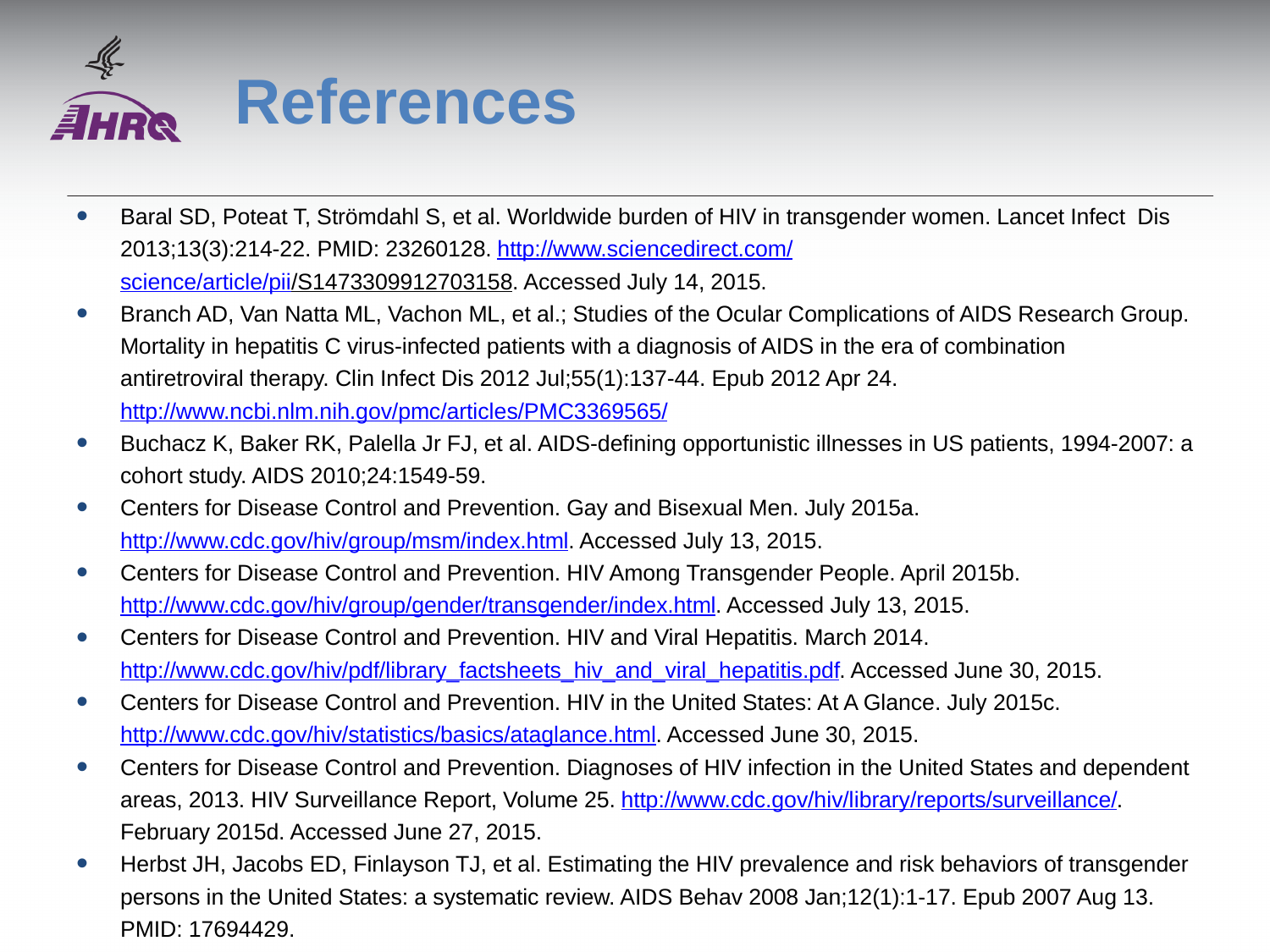

# References
Baral SD, Poteat T, Strömdahl S, et al. Worldwide burden of HIV in transgender women. Lancet Infect  Dis 2013;13(3):214-22. PMID: 23260128. http://www.sciencedirect.com/
science/article/pii/S1473309912703158. Accessed July 14, 2015.
Branch AD, Van Natta ML, Vachon ML, et al.; Studies of the Ocular Complications of AIDS Research Group. Mortality in hepatitis C virus-infected patients with a diagnosis of AIDS in the era of combination antiretroviral therapy. Clin Infect Dis 2012 Jul;55(1):137-44. Epub 2012 Apr 24. http://www.ncbi.nlm.nih.gov/pmc/articles/PMC3369565/
Buchacz K, Baker RK, Palella Jr FJ, et al. AIDS-defining opportunistic illnesses in US patients, 1994-2007: a cohort study. AIDS 2010;24:1549-59.
Centers for Disease Control and Prevention. Gay and Bisexual Men. July 2015a. http://www.cdc.gov/hiv/group/msm/index.html. Accessed July 13, 2015.
Centers for Disease Control and Prevention. HIV Among Transgender People. April 2015b. http://www.cdc.gov/hiv/group/gender/transgender/index.html. Accessed July 13, 2015.
Centers for Disease Control and Prevention. HIV and Viral Hepatitis. March 2014. http://www.cdc.gov/hiv/pdf/library_factsheets_hiv_and_viral_hepatitis.pdf. Accessed June 30, 2015.
Centers for Disease Control and Prevention. HIV in the United States: At A Glance. July 2015c. http://www.cdc.gov/hiv/statistics/basics/ataglance.html. Accessed June 30, 2015.
Centers for Disease Control and Prevention. Diagnoses of HIV infection in the United States and dependent areas, 2013. HIV Surveillance Report, Volume 25. http://www.cdc.gov/hiv/library/reports/surveillance/. February 2015d. Accessed June 27, 2015.
Herbst JH, Jacobs ED, Finlayson TJ, et al. Estimating the HIV prevalence and risk behaviors of transgender persons in the United States: a systematic review. AIDS Behav 2008 Jan;12(1):1-17. Epub 2007 Aug 13. PMID: 17694429.